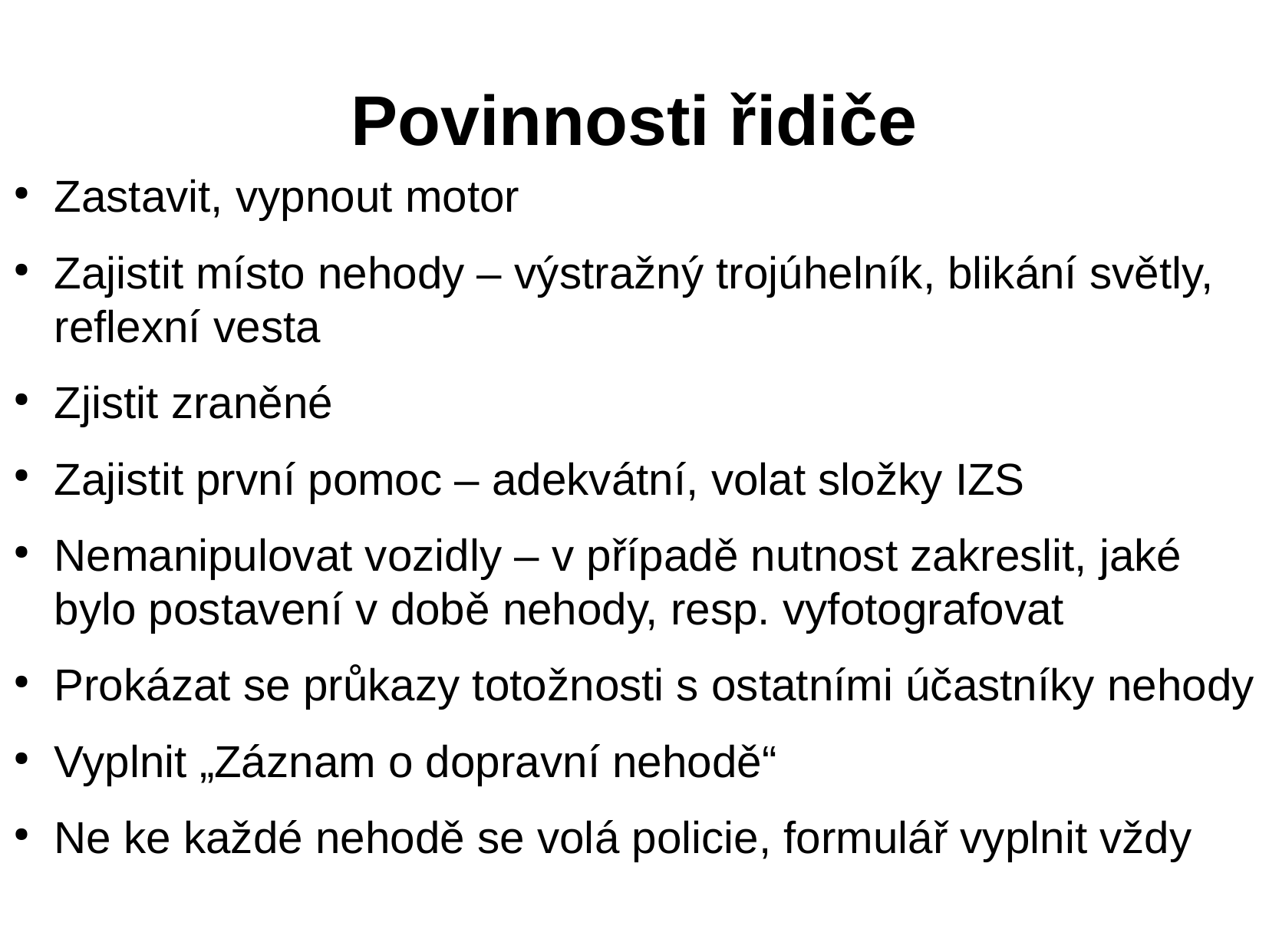

# Povinnosti řidiče
Zastavit, vypnout motor
Zajistit místo nehody – výstražný trojúhelník, blikání světly, reflexní vesta
Zjistit zraněné
Zajistit první pomoc – adekvátní, volat složky IZS
Nemanipulovat vozidly – v případě nutnost zakreslit, jaké bylo postavení v době nehody, resp. vyfotografovat
Prokázat se průkazy totožnosti s ostatními účastníky nehody
Vyplnit „Záznam o dopravní nehodě“
Ne ke každé nehodě se volá policie, formulář vyplnit vždy